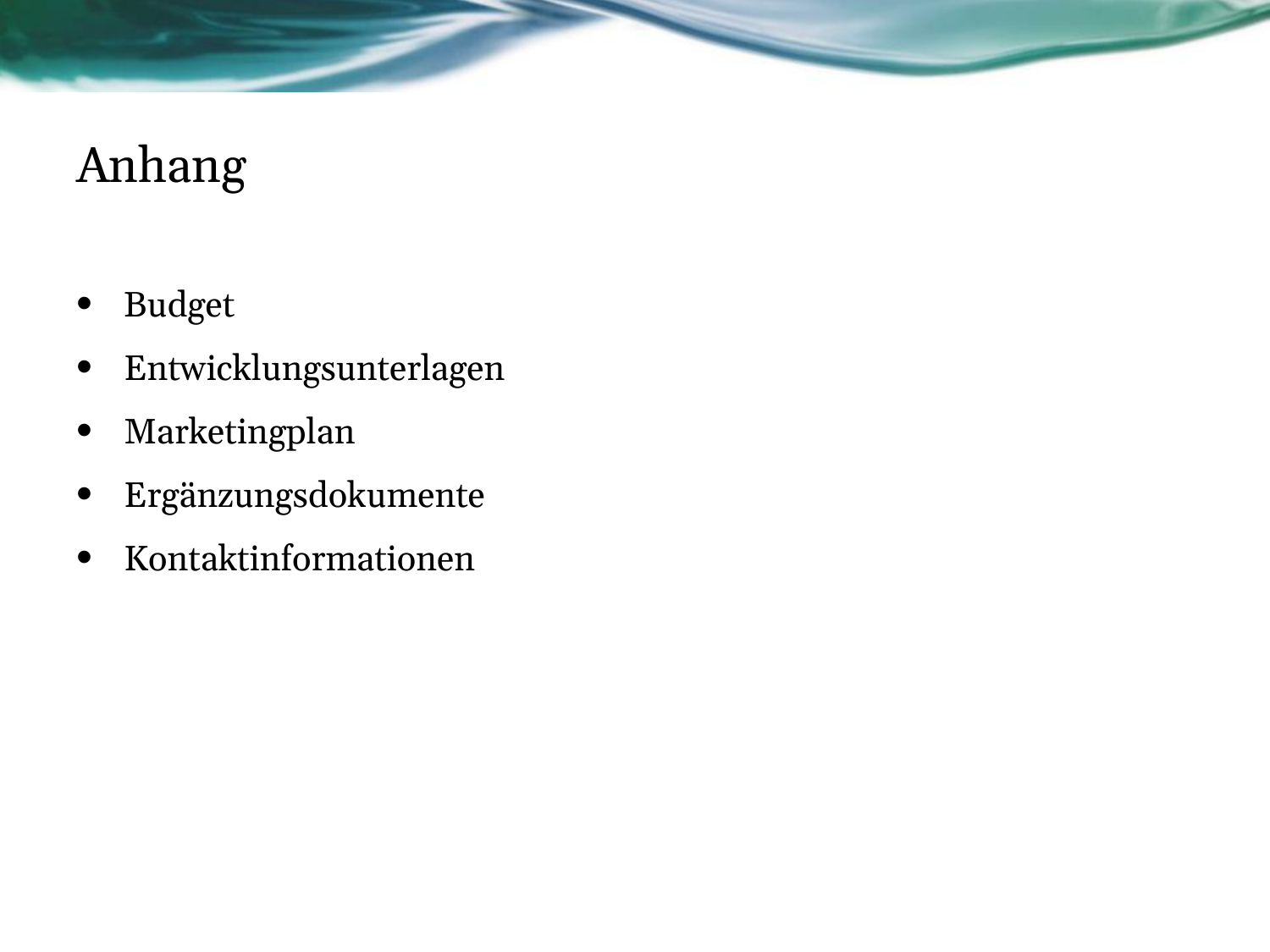

# Anhang
Budget
Entwicklungsunterlagen
Marketingplan
Ergänzungsdokumente
Kontaktinformationen